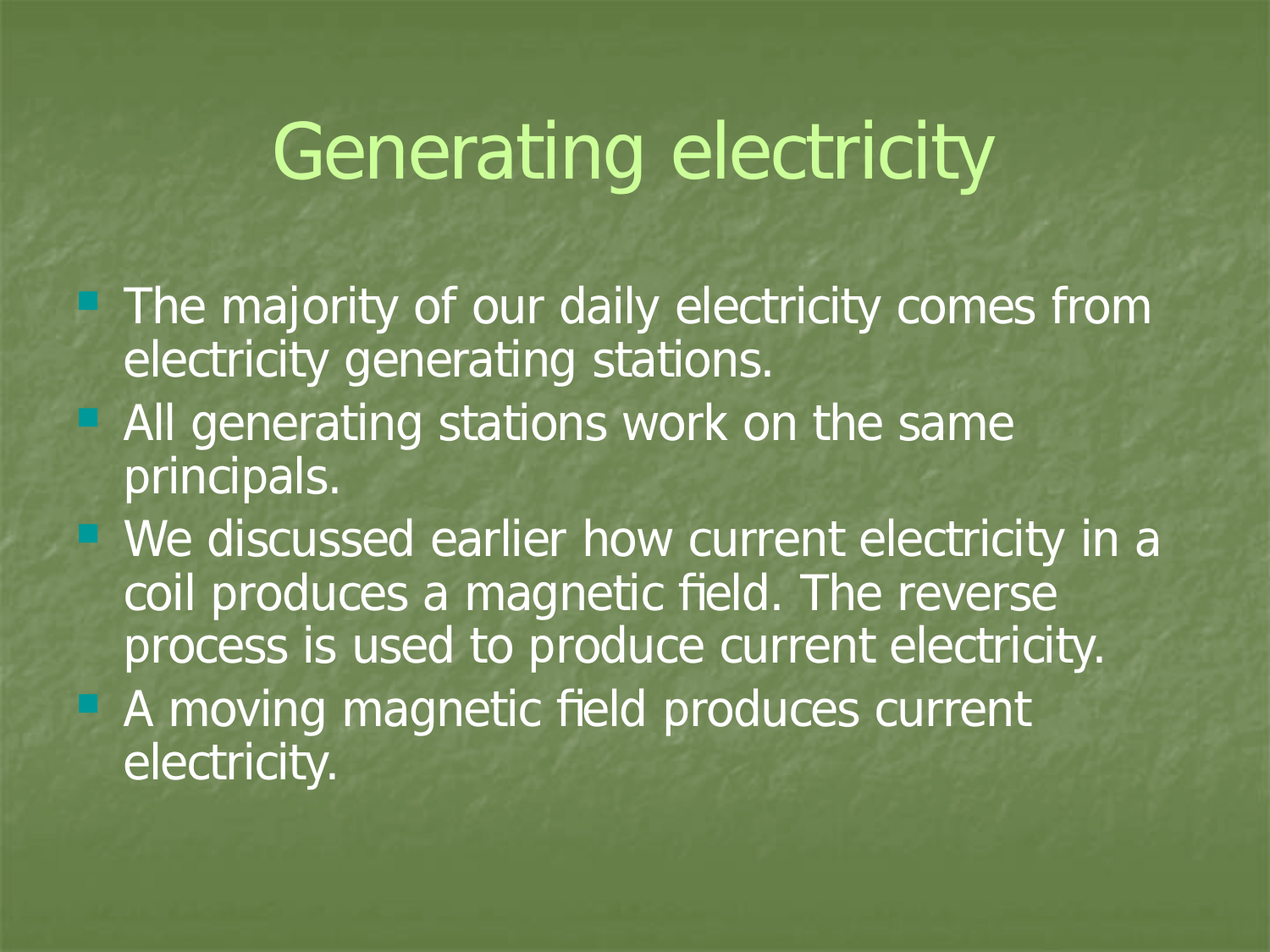

# Generating electricity
The majority of our daily electricity comes from electricity generating stations.
All generating stations work on the same principals.
We discussed earlier how current electricity in a coil produces a magnetic field. The reverse process is used to produce current electricity.
A moving magnetic field produces current electricity.